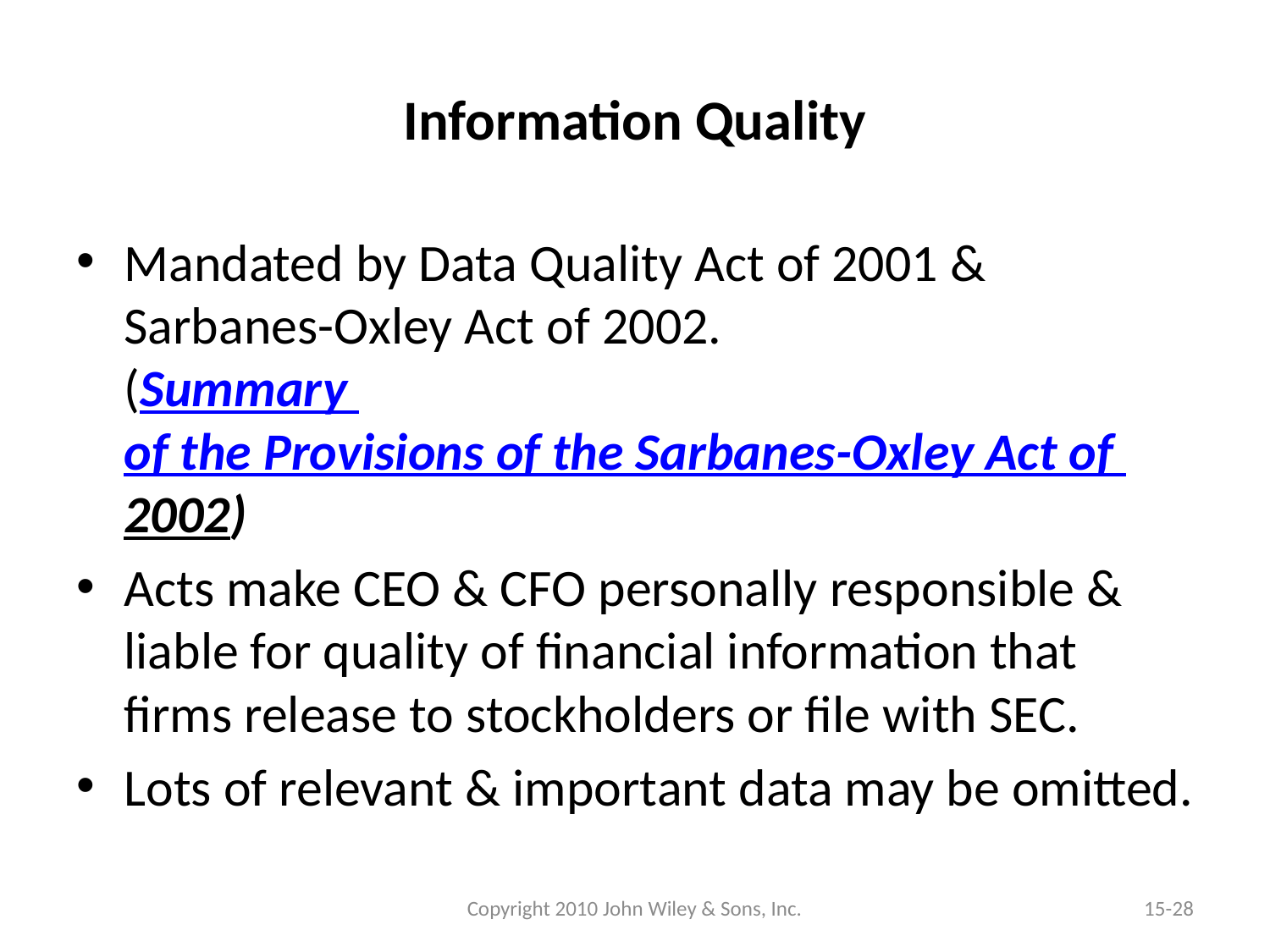

# Information Quality
Mandated by Data Quality Act of 2001 & Sarbanes-Oxley Act of 2002.
(Summary of the Provisions of the Sarbanes-Oxley Act of 2002)
Acts make CEO & CFO personally responsible & liable for quality of financial information that firms release to stockholders or file with SEC.
Lots of relevant & important data may be omitted.
Copyright 2010 John Wiley & Sons, Inc.
15-28